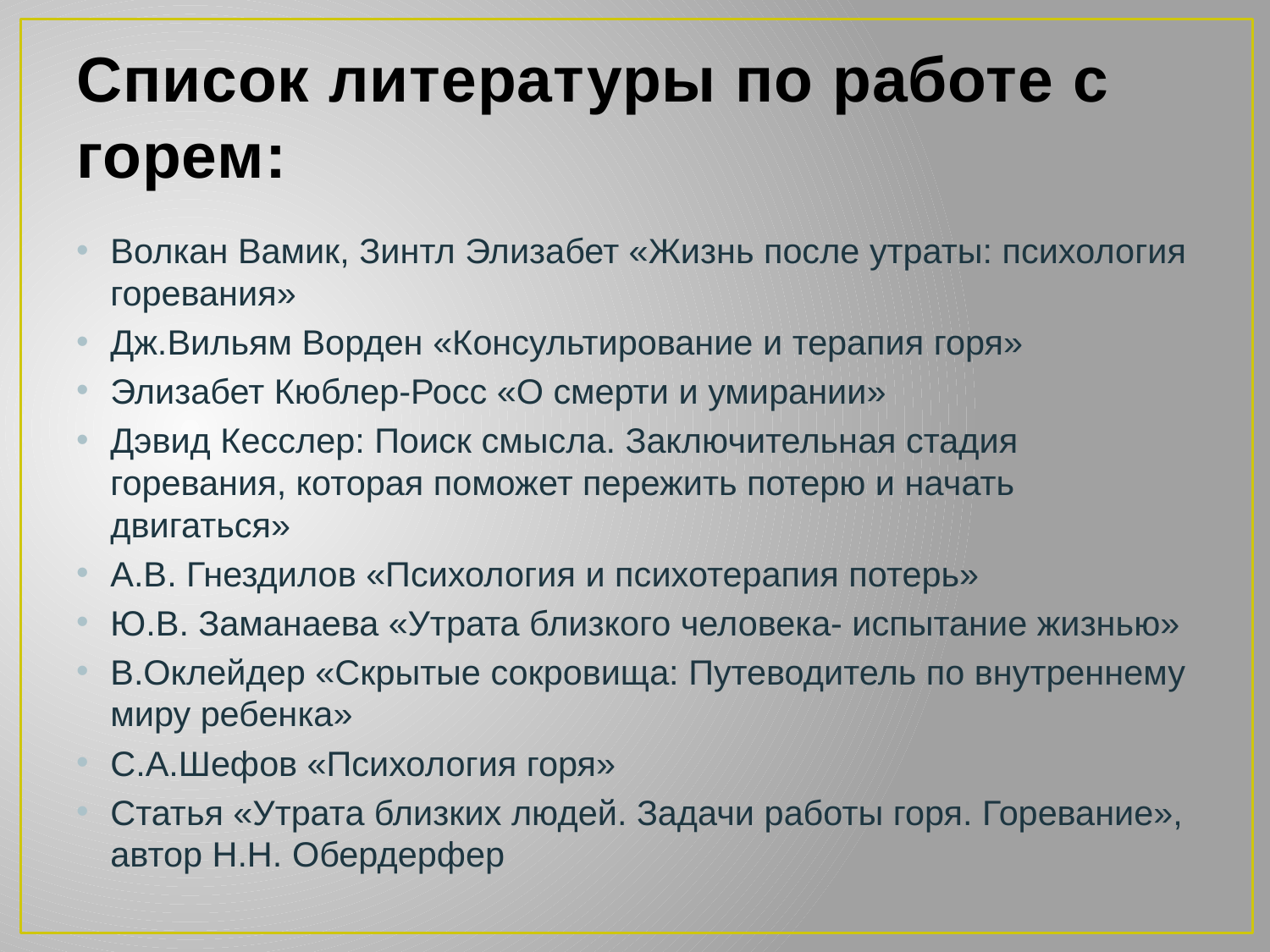

# Список литературы по работе с горем:
Волкан Вамик, Зинтл Элизабет «Жизнь после утраты: психология горевания»
Дж.Вильям Ворден «Консультирование и терапия горя»
Элизабет Кюблер-Росс «О смерти и умирании»
Дэвид Кесслер: Поиск смысла. Заключительная стадия горевания, которая поможет пережить потерю и начать двигаться»
А.В. Гнездилов «Психология и психотерапия потерь»
Ю.В. Заманаева «Утрата близкого человека- испытание жизнью»
В.Оклейдер «Скрытые сокровища: Путеводитель по внутреннему миру ребенка»
С.А.Шефов «Психология горя»
Статья «Утрата близких людей. Задачи работы горя. Горевание», автор Н.Н. Обердерфер